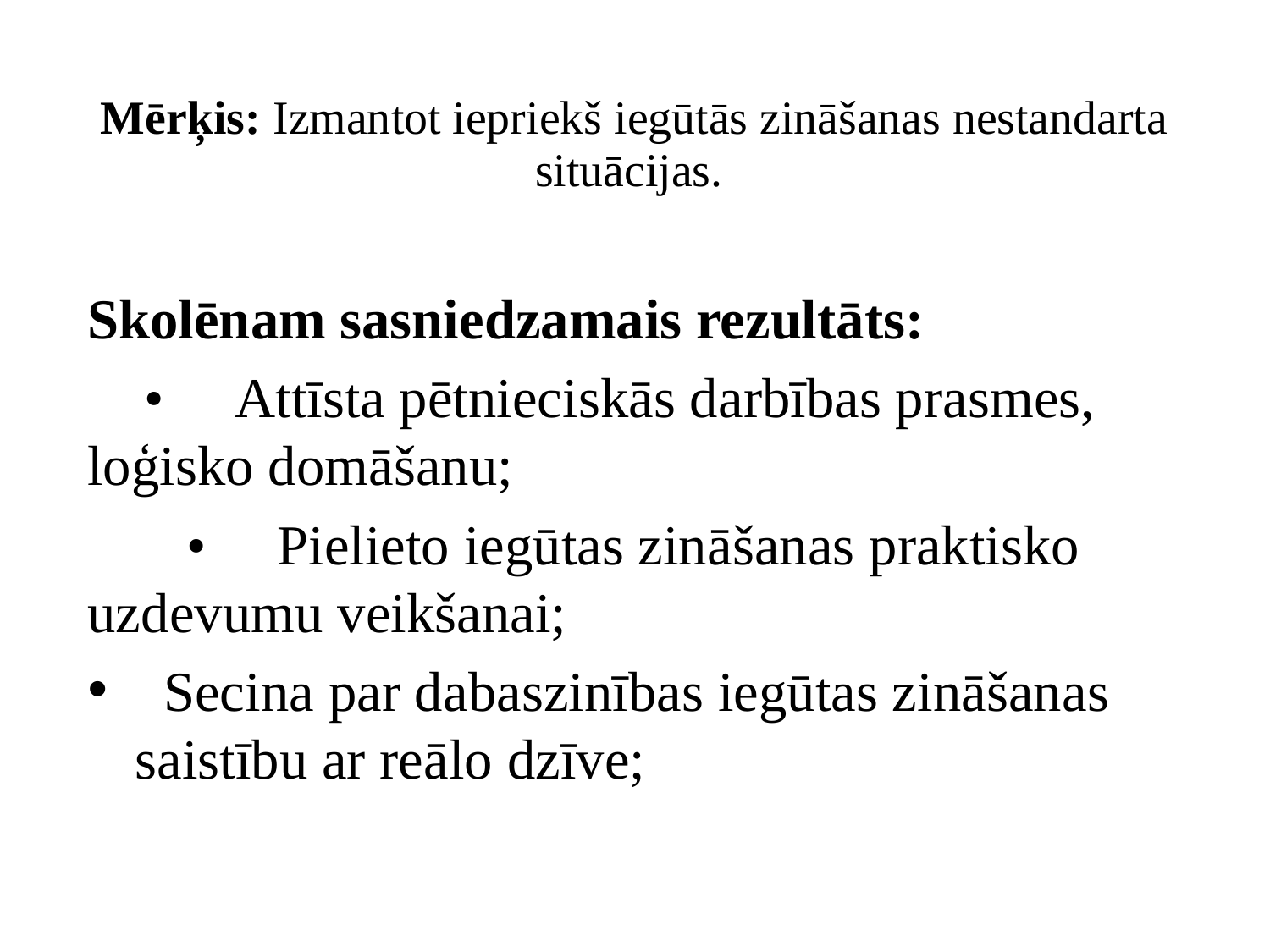

# Mērķis: Izmantot iepriekš iegūtās zināšanas nestandarta situācijas.
Skolēnam sasniedzamais rezultāts:
    •     Attīsta pētnieciskās darbības prasmes, loģisko domāšanu;
       •     Pielieto iegūtas zināšanas praktisko uzdevumu veikšanai;
  Secina par dabaszinības iegūtas zināšanas saistību ar reālo dzīve;